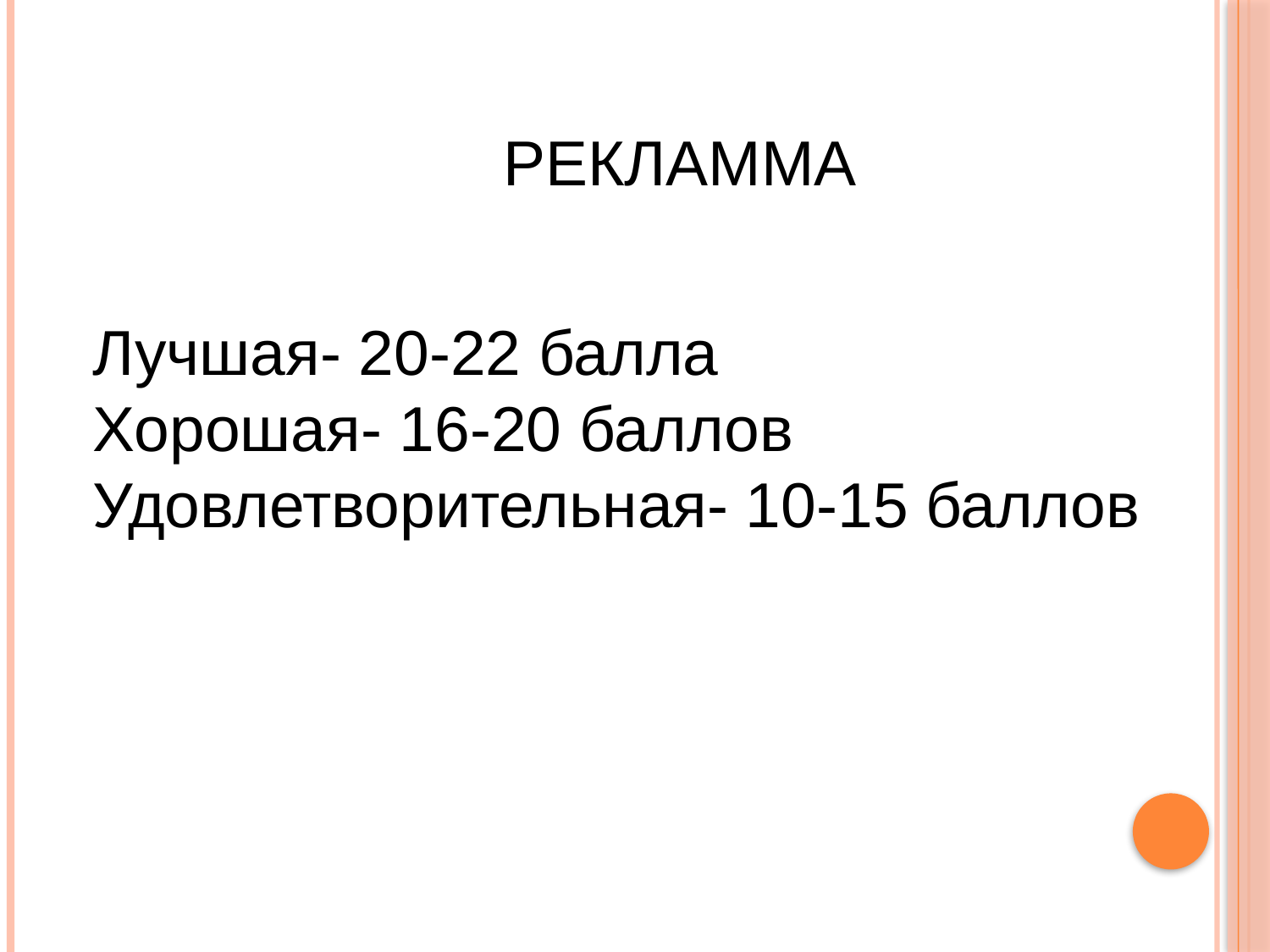

РЕКЛАММА
Лучшая- 20-22 балла
Хорошая- 16-20 баллов
Удовлетворительная- 10-15 баллов